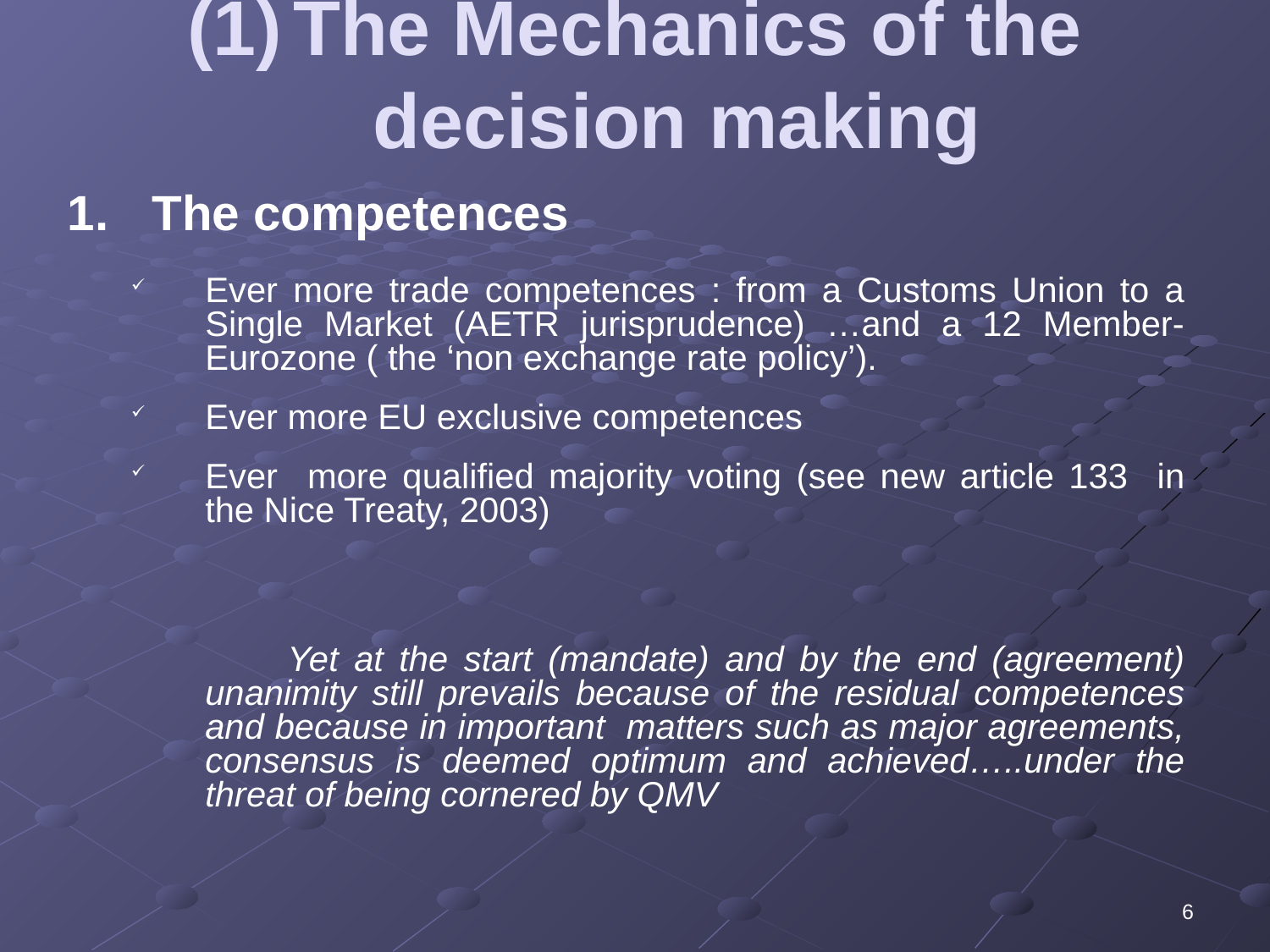

# The Mechanics of the decision making
The competences

Ever more trade competences : from a Customs Union to a Single Market (AETR jurisprudence) …and a 12 Member-Eurozone ( the ‘non exchange rate policy’).

Ever more EU exclusive competences

Ever  more qualified majority voting (see new article 133  in the Nice Treaty, 2003)

          Yet at the start (mandate) and by the end (agreement) unanimity still prevails because of the residual competences and because in important  matters such as major agreements, consensus is deemed optimum and achieved…..under the threat of being cornered by QMV

6